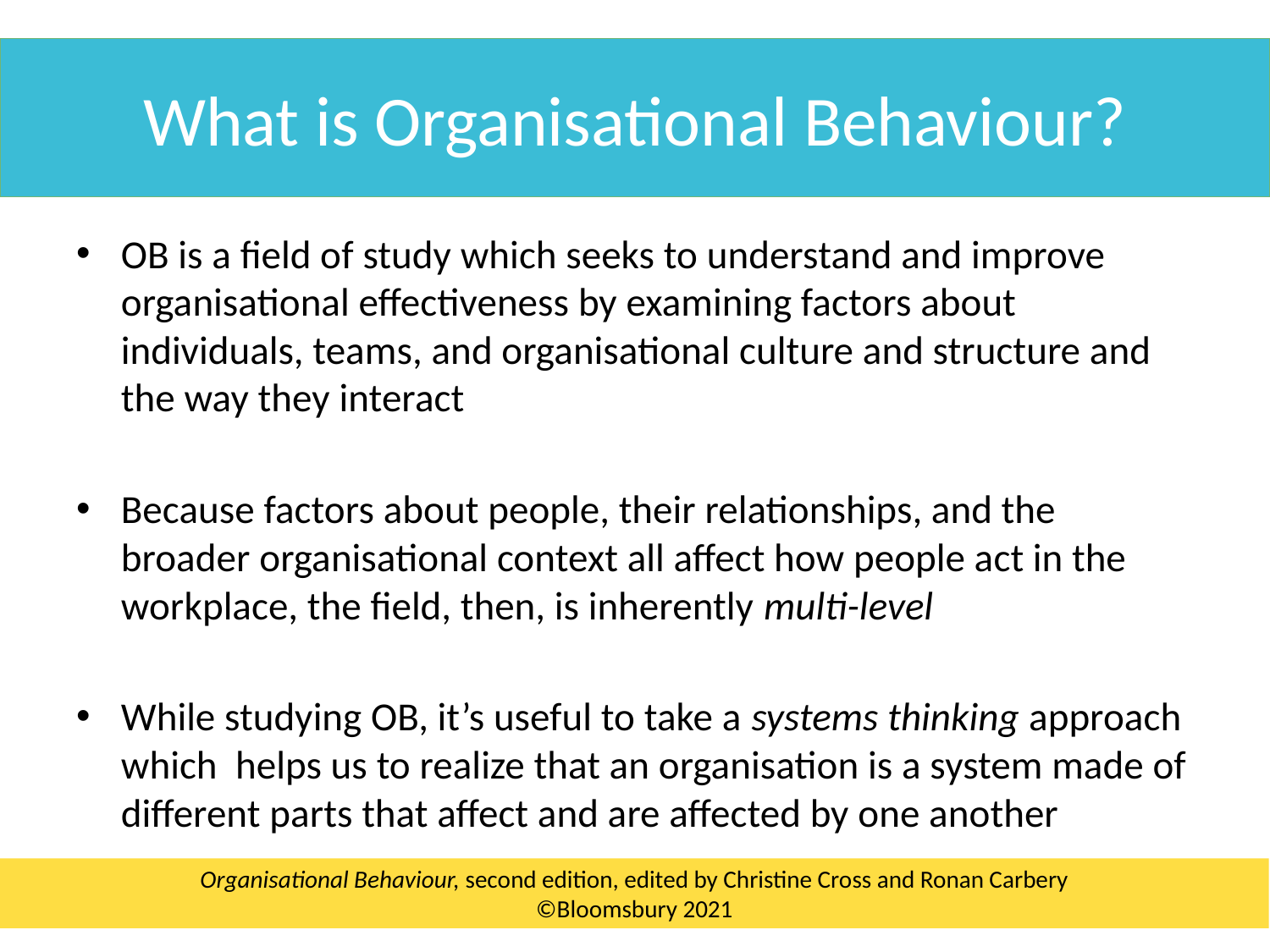

What is Organisational Behaviour?
OB is a field of study which seeks to understand and improve organisational effectiveness by examining factors about individuals, teams, and organisational culture and structure and the way they interact

Because factors about people, their relationships, and the broader organisational context all affect how people act in the workplace, the field, then, is inherently multi-level

While studying OB, it’s useful to take a systems thinking approach which  helps us to realize that an organisation is a system made of different parts that affect and are affected by one another